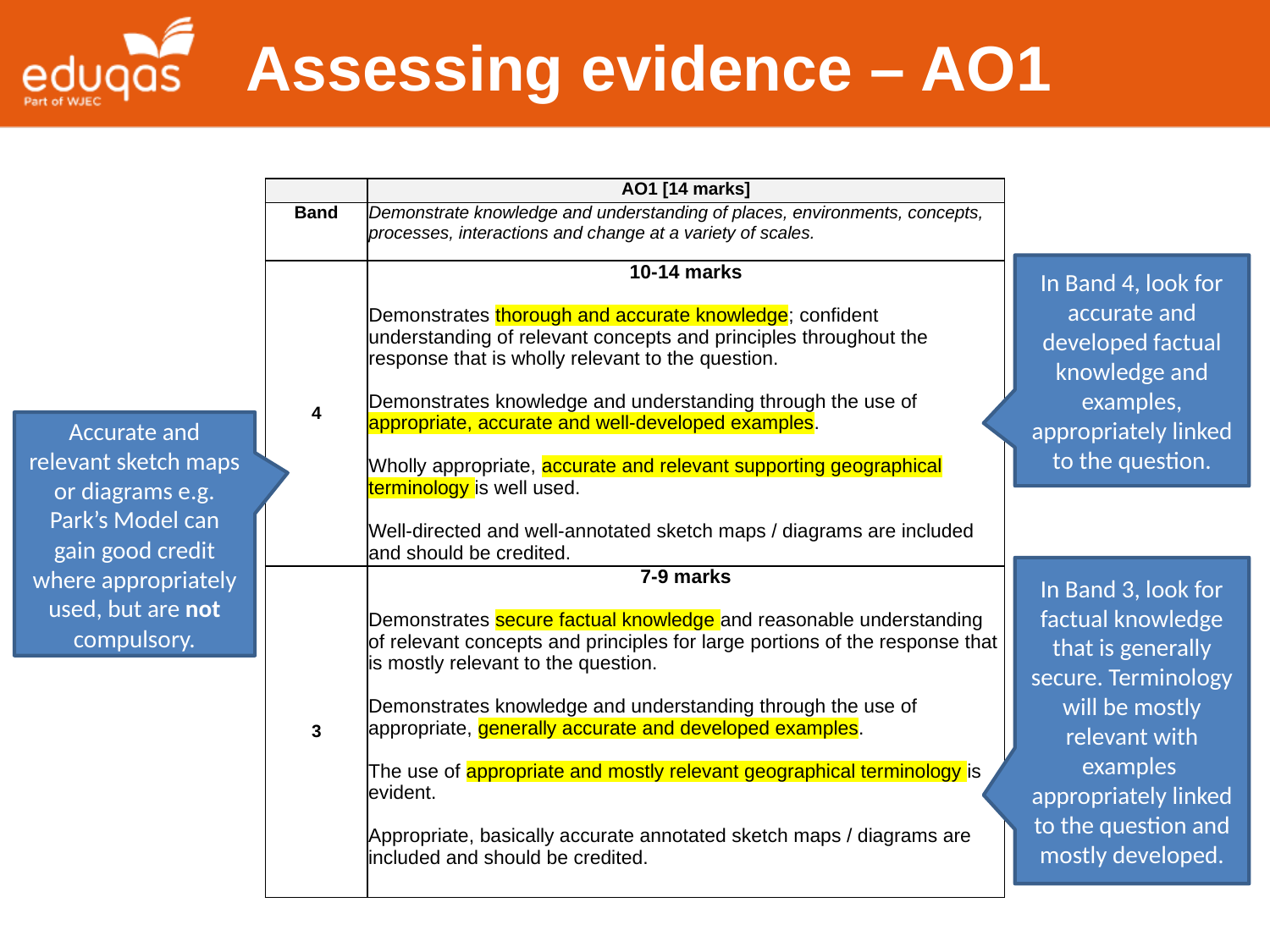

Assessing evidence – AO1

|  | AO1 [14 marks] |
| --- | --- |
| Band | Demonstrate knowledge and understanding of places, environments, concepts, processes, interactions and change at a variety of scales. |
| 4 | 10-14 marks   Demonstrates thorough and accurate knowledge; confident understanding of relevant concepts and principles throughout the response that is wholly relevant to the question.   Demonstrates knowledge and understanding through the use of appropriate, accurate and well-developed examples.   Wholly appropriate, accurate and relevant supporting geographical terminology is well used.   Well-directed and well-annotated sketch maps / diagrams are included and should be credited. |
| 3 | 7-9 marks   Demonstrates secure factual knowledge and reasonable understanding of relevant concepts and principles for large portions of the response that is mostly relevant to the question.   Demonstrates knowledge and understanding through the use of appropriate, generally accurate and developed examples.   The use of appropriate and mostly relevant geographical terminology is evident.   Appropriate, basically accurate annotated sketch maps / diagrams are included and should be credited. |
In Band 4, look for accurate and developed factual knowledge and examples, appropriately linked to the question.
Accurate and relevant sketch maps or diagrams e.g. Park’s Model can gain good credit where appropriately used, but are not compulsory.
In Band 3, look for factual knowledge that is generally secure. Terminology will be mostly relevant with examples  appropriately linked to the question and mostly developed.